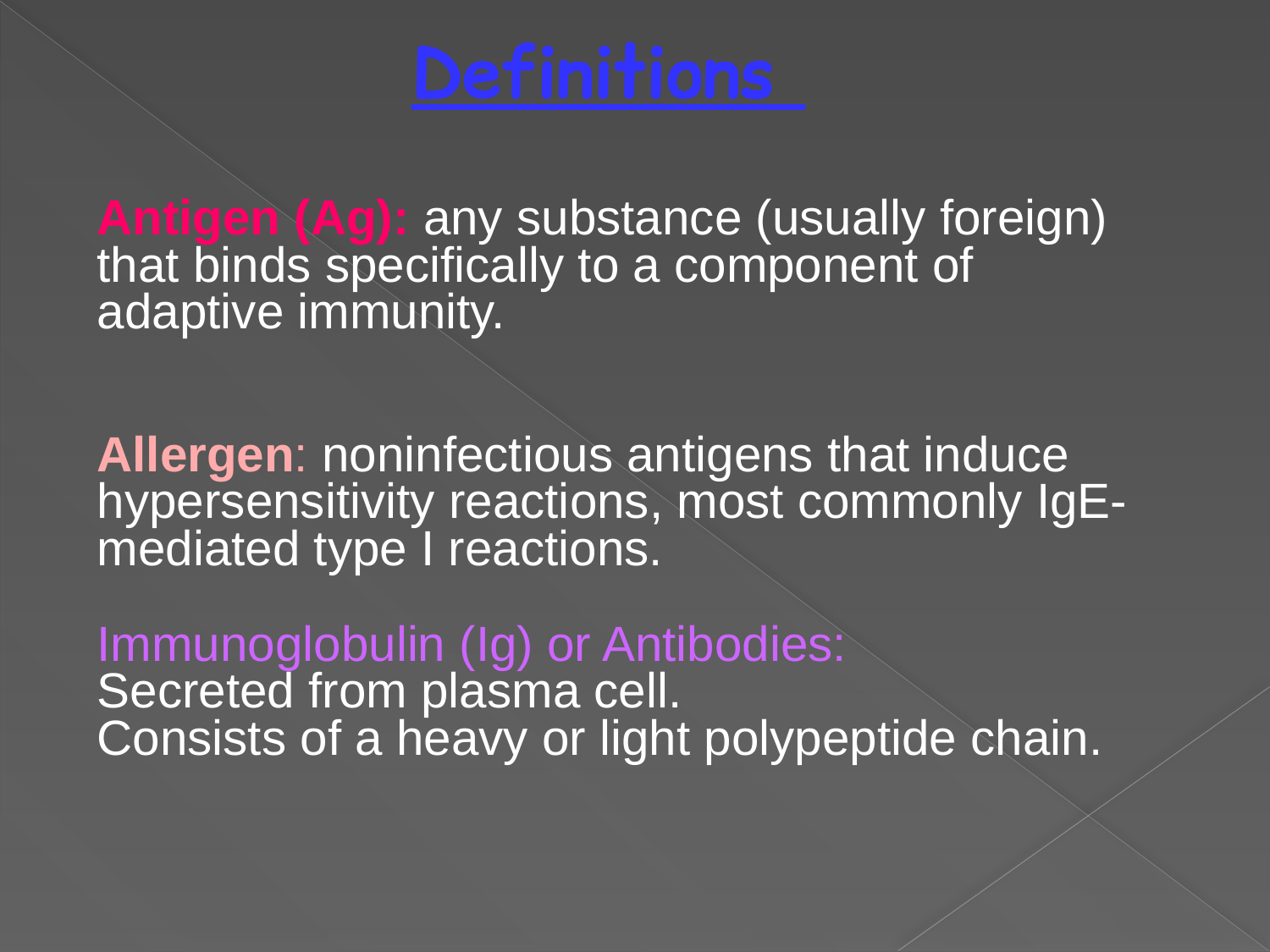

Definitions
Antigen (Ag): any substance (usually foreign) that binds specifically to a component of adaptive immunity.

Allergen: noninfectious antigens that induce hypersensitivity reactions, most commonly IgE-mediated type I reactions.

Immunoglobulin (Ig) or Antibodies:
Secreted from plasma cell.
Consists of a heavy or light polypeptide chain.